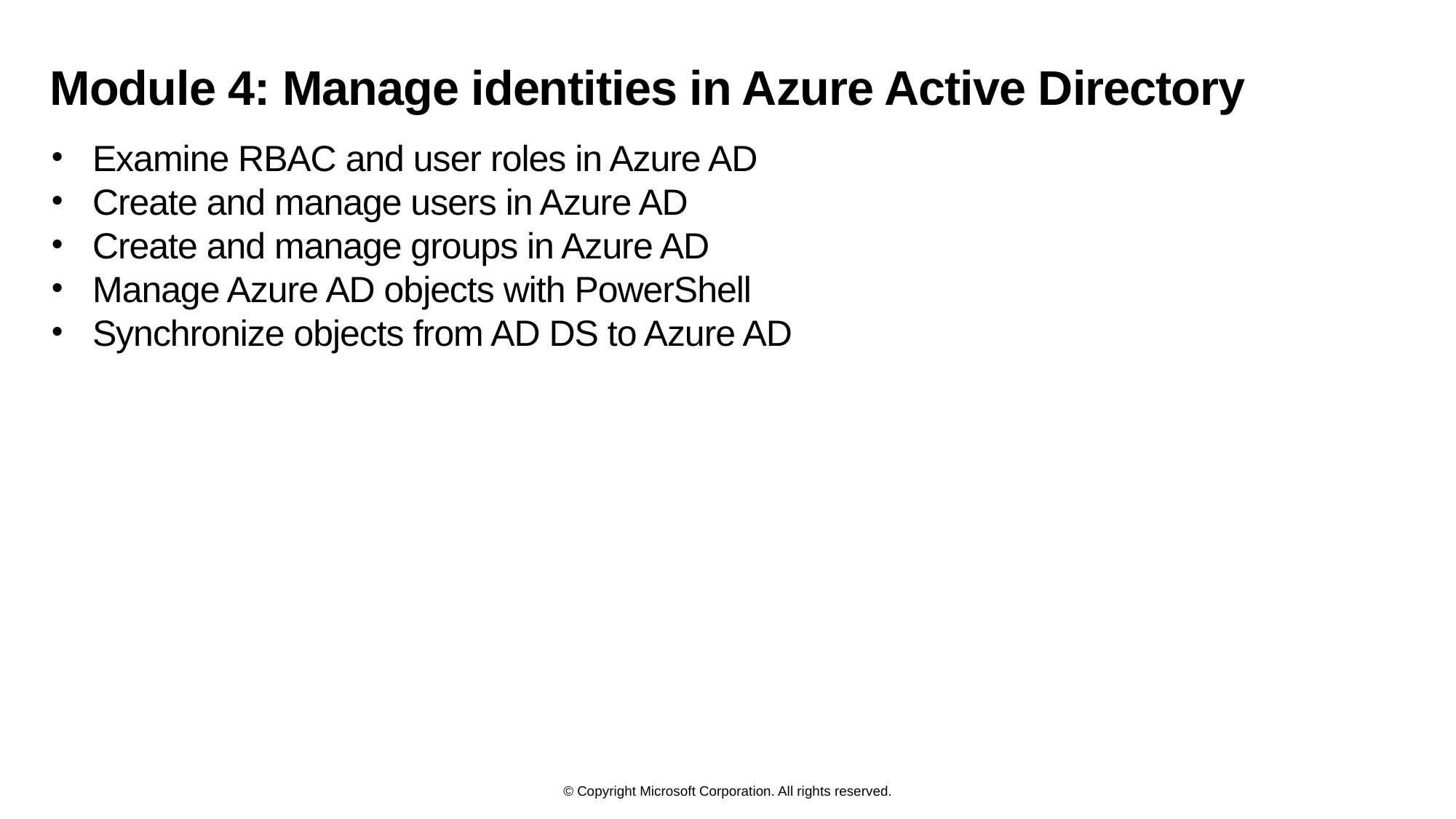

# Module 4: Manage identities in Azure Active Directory
Examine RBAC and user roles in Azure AD
Create and manage users in Azure AD
Create and manage groups in Azure AD
Manage Azure AD objects with PowerShell
Synchronize objects from AD DS to Azure AD